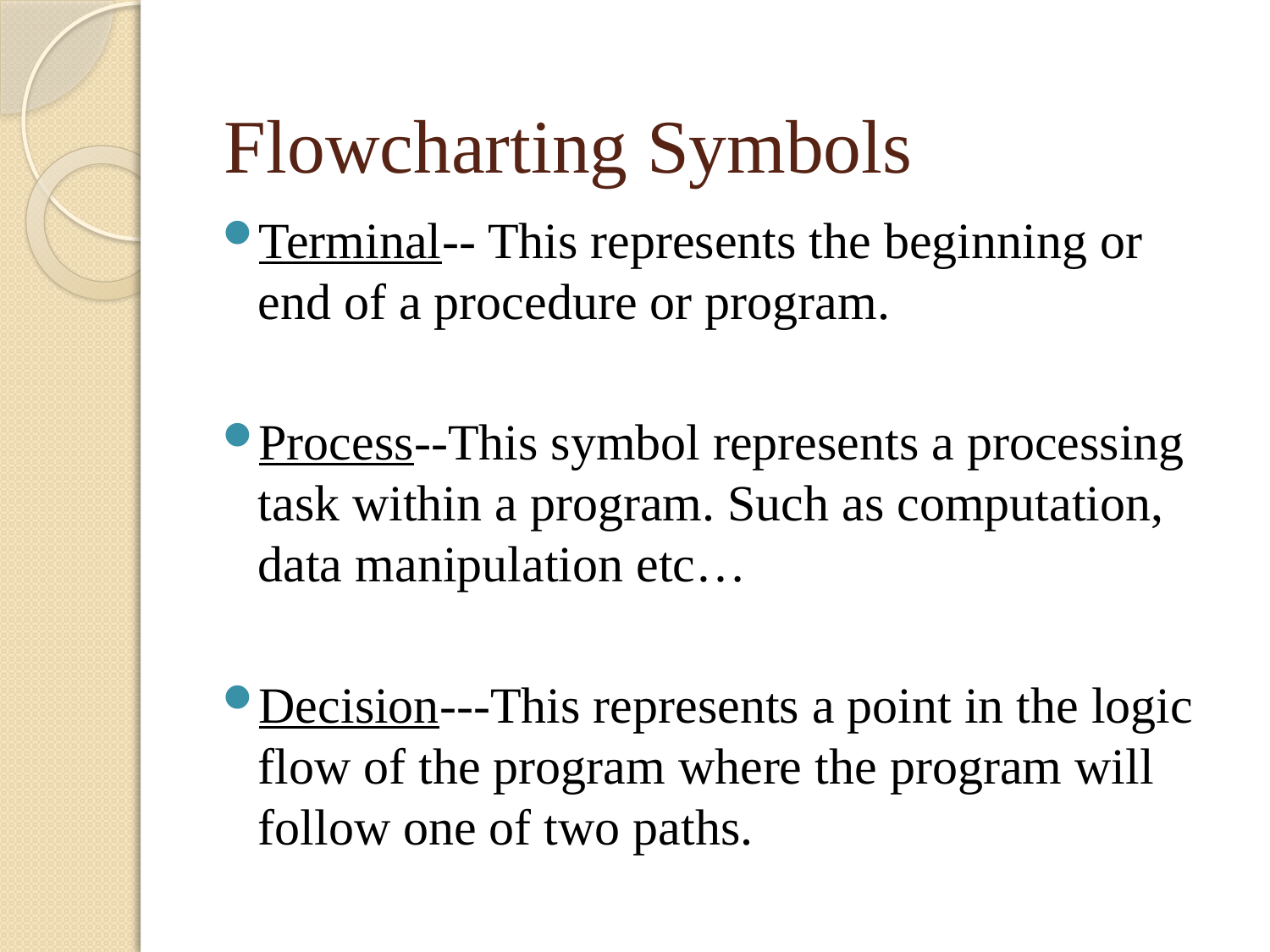

# Flowcharting Symbols
Terminal-- This represents the beginning or end of a procedure or program.

Process--This symbol represents a processing task within a program. Such as computation, data manipulation etc…

Decision---This represents a point in the logic flow of the program where the program will follow one of two paths.